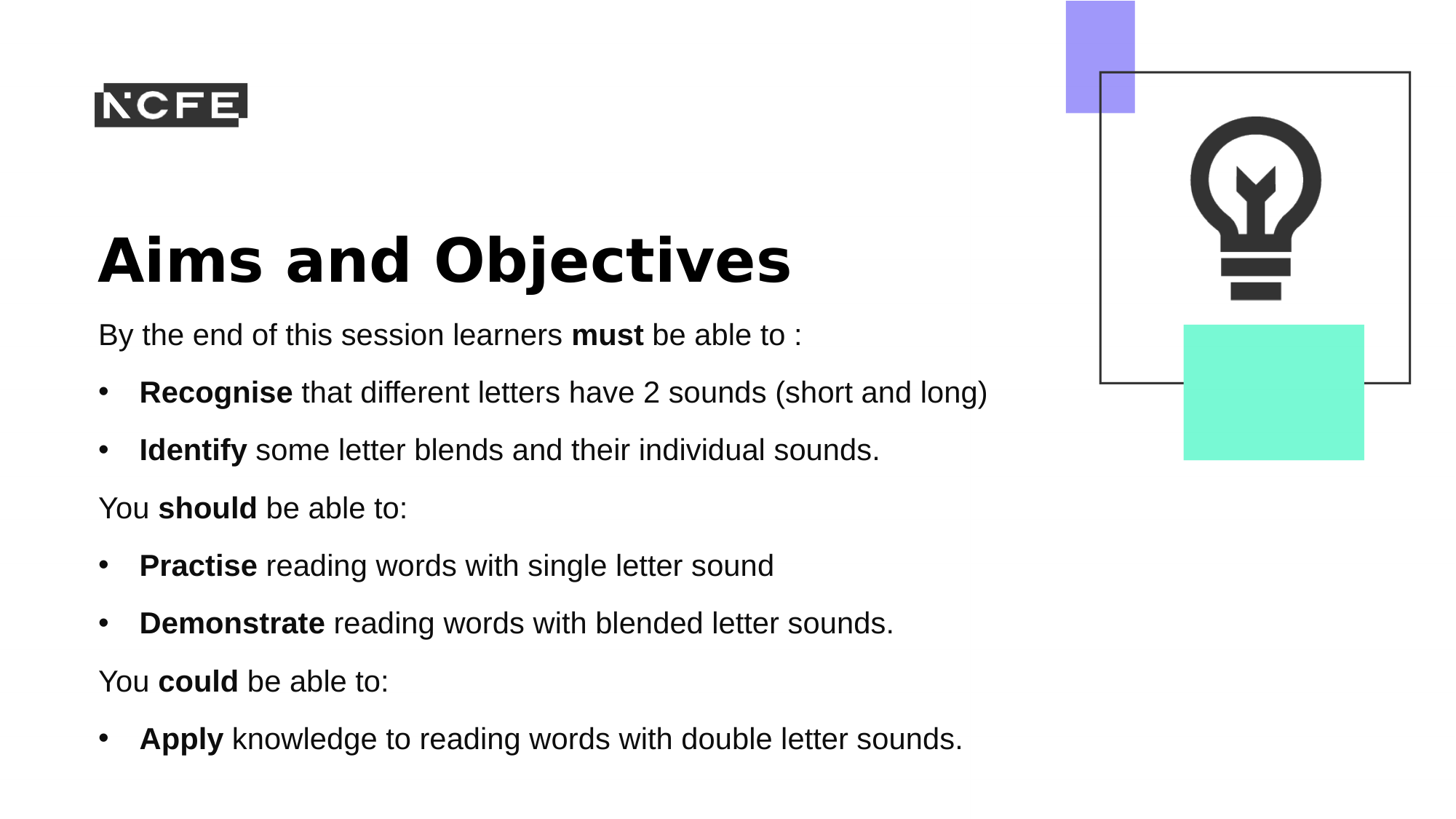

By the end of this session learners must be able to :
Recognise that different letters have 2 sounds (short and long)
Identify some letter blends and their individual sounds.
You should be able to:
Practise reading words with single letter sound
Demonstrate reading words with blended letter sounds.
You could be able to:
Apply knowledge to reading words with double letter sounds.